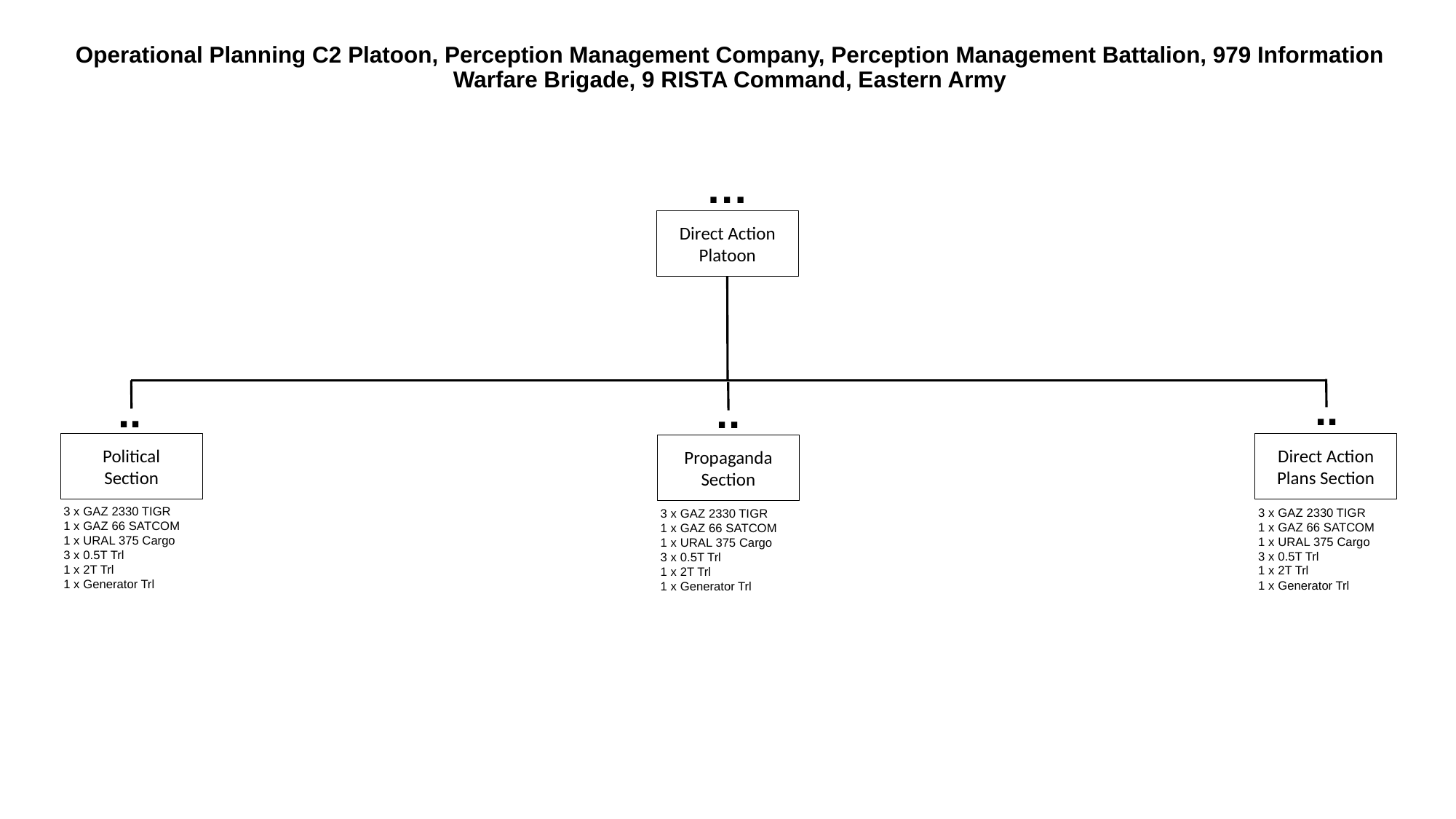

# Operational Planning C2 Platoon, Perception Management Company, Perception Management Battalion, 979 Information Warfare Brigade, 9 RISTA Command, Eastern Army
…
Direct Action Platoon
..
..
..
Political
Section
Direct Action
Plans Section
Propaganda
Section
3 x GAZ 2330 TIGR
1 x GAZ 66 SATCOM
1 x URAL 375 Cargo
3 x 0.5T Trl
1 x 2T Trl
1 x Generator Trl
3 x GAZ 2330 TIGR
1 x GAZ 66 SATCOM
1 x URAL 375 Cargo
3 x 0.5T Trl
1 x 2T Trl
1 x Generator Trl
3 x GAZ 2330 TIGR
1 x GAZ 66 SATCOM
1 x URAL 375 Cargo
3 x 0.5T Trl
1 x 2T Trl
1 x Generator Trl